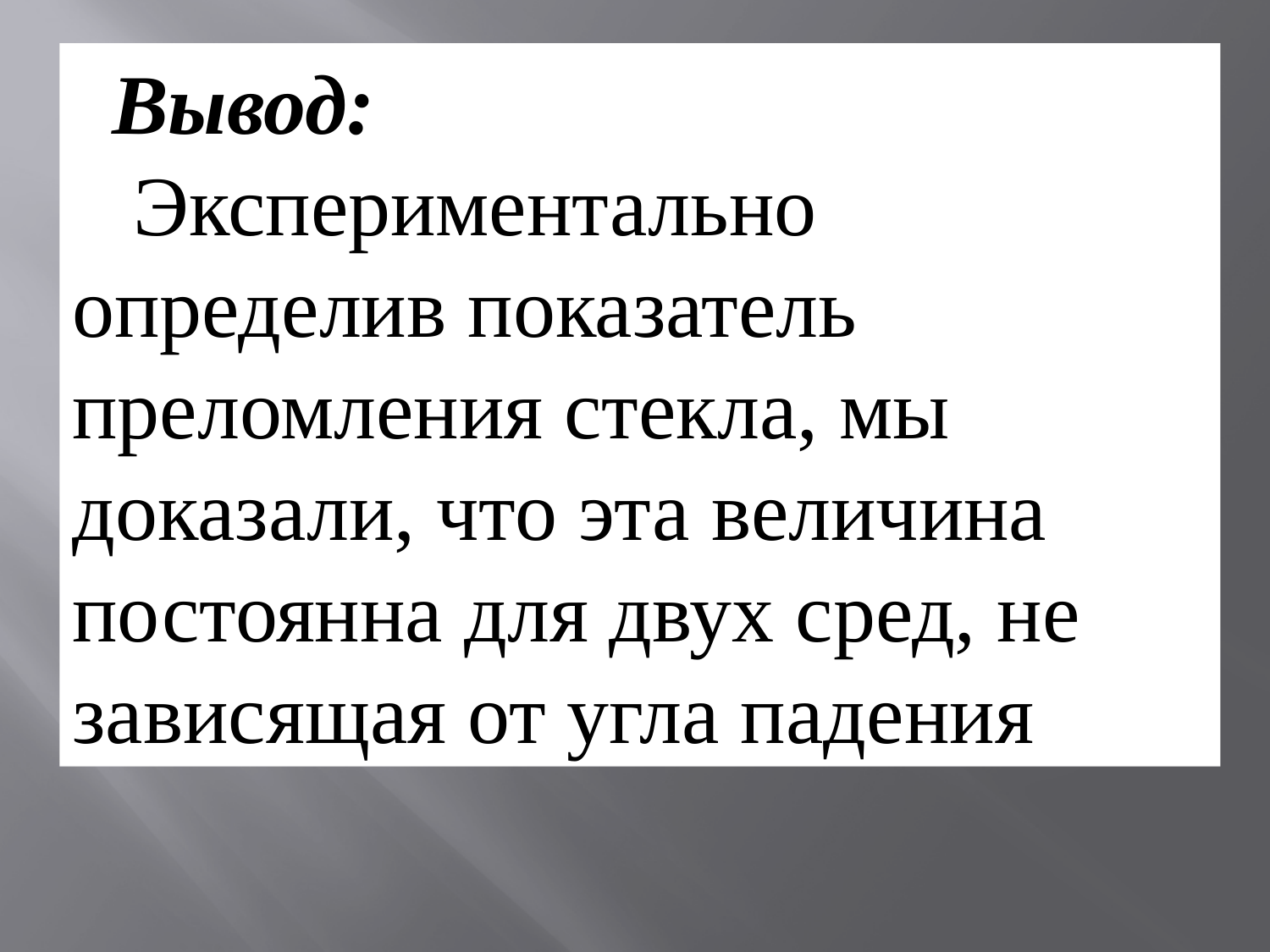

Вывод:
 Экспериментально определив показатель преломления стекла, мы доказали, что эта величина постоянна для двух сред, не зависящая от угла падения